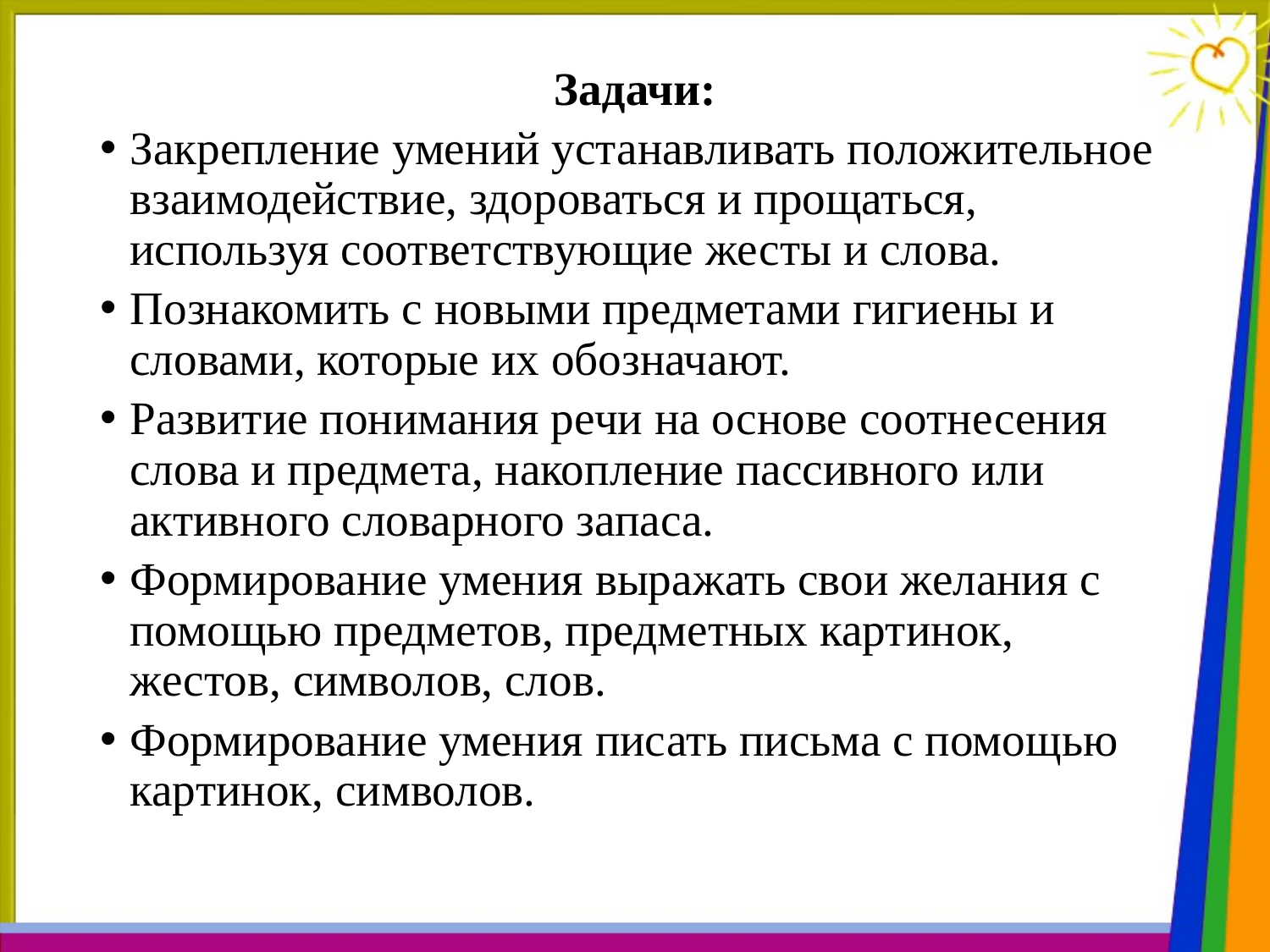

#

Задачи:
Закрепление умений устанавливать положительное взаимодействие, здороваться и прощаться, используя соответствующие жесты и слова.
Познакомить с новыми предметами гигиены и словами, которые их обозначают.
Развитие понимания речи на основе соотнесения слова и предмета, накопление пассивного или активного словарного запаса.
Формирование умения выражать свои желания с помощью предметов, предметных картинок, жестов, символов, слов.
Формирование умения писать письма с помощью картинок, символов.